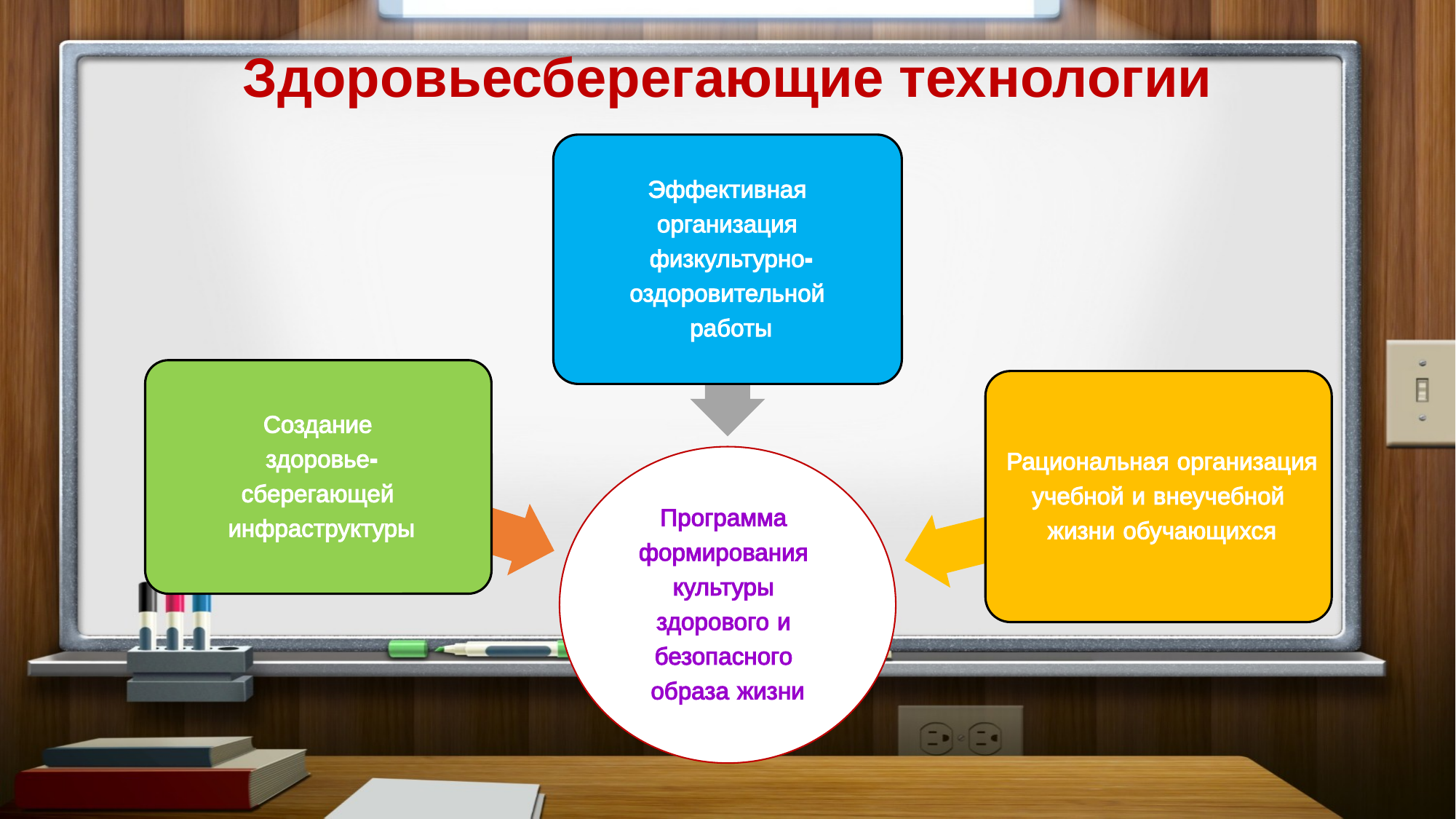

# Здоровьесберегающие технологии
Программа
формирования
культуры
здорового и
безопасного
образа жизни
Создание
здоровье-
сберегающей
инфраструктуры
Эффективная
организация
физкультурно-
оздоровительной
работы
Рациональная организация
учебной и внеучебной
жизни обучающихся